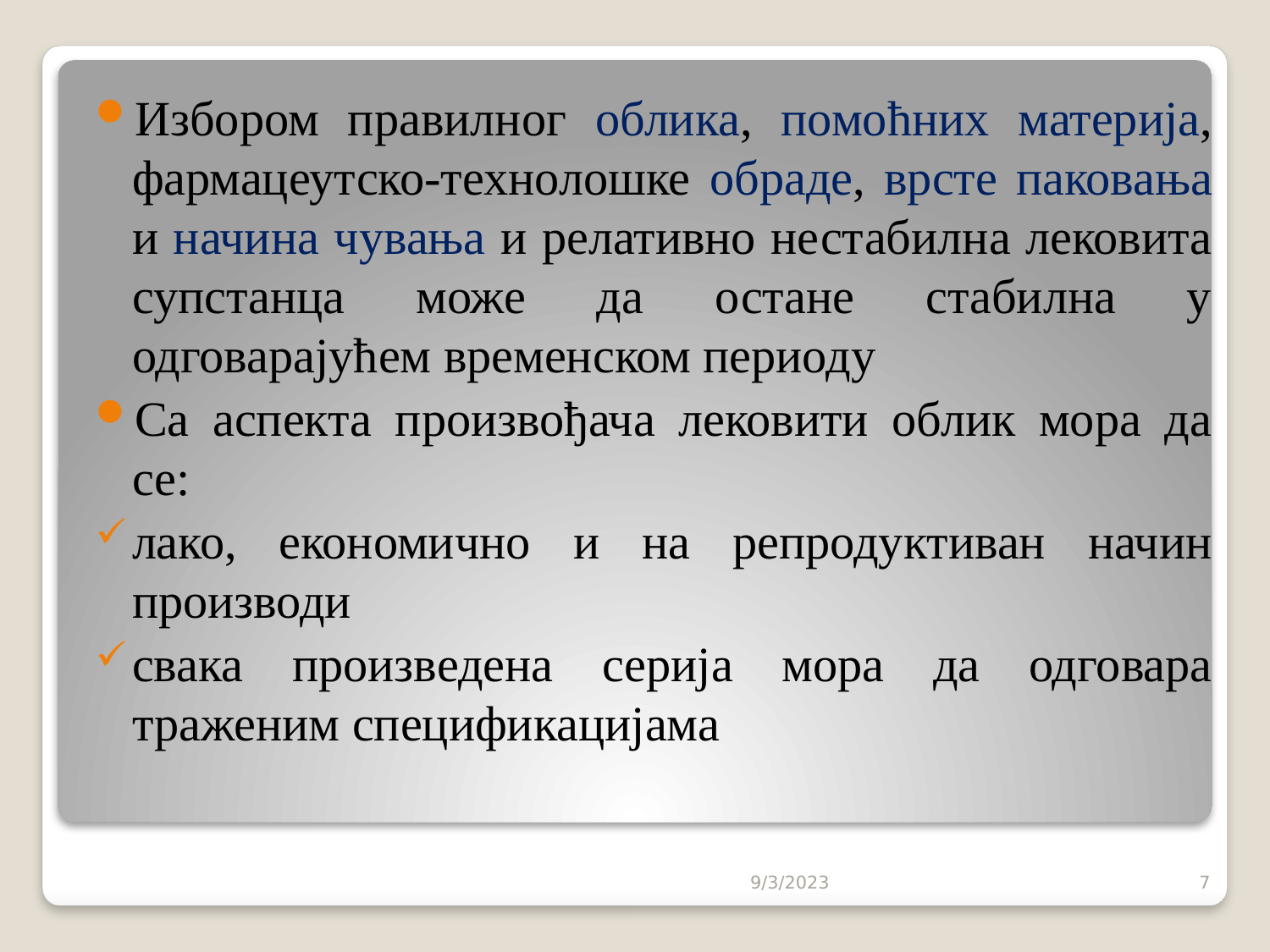

Избором правилног облика, помоћних материја, фармацеутско-технолошке обраде, врсте паковања и начина чувања и релативно нестабилна лековита супстанца може да остане стабилна у одговарајућем временском периоду
Са аспекта произвођача лековити облик мора да се:
лако, економично и на репродуктиван начин производи
свака произведена серија мора да одговара траженим спецификацијама

9/3/2023
7